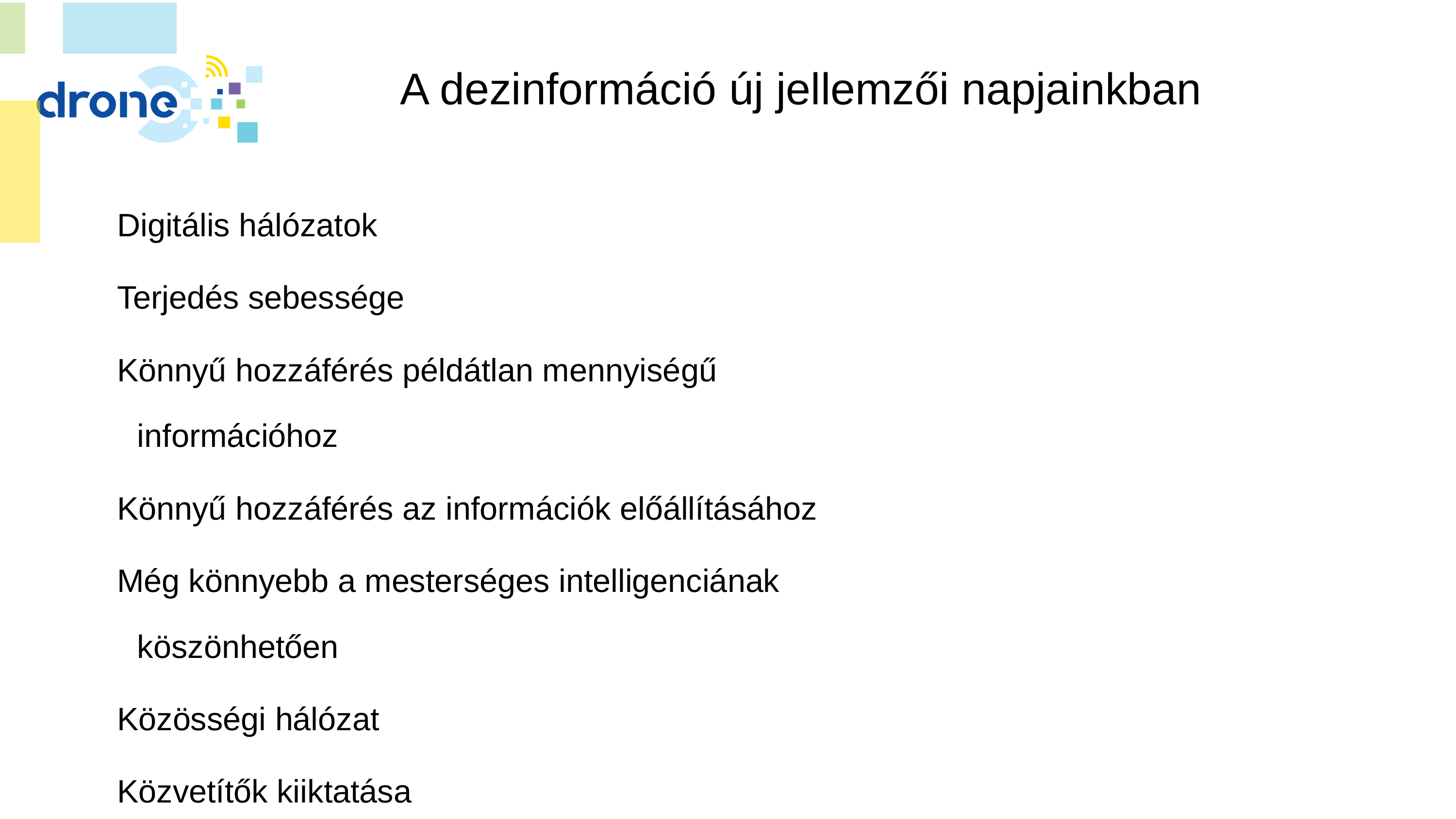

# A dezinformáció új jellemzői napjainkban

Digitális hálózatok
Terjedés sebessége
Könnyű hozzáférés példátlan mennyiségű információhoz
Könnyű hozzáférés az információk előállításához
Még könnyebb a mesterséges intelligenciának köszönhetően
Közösségi hálózat
Közvetítők kiiktatása